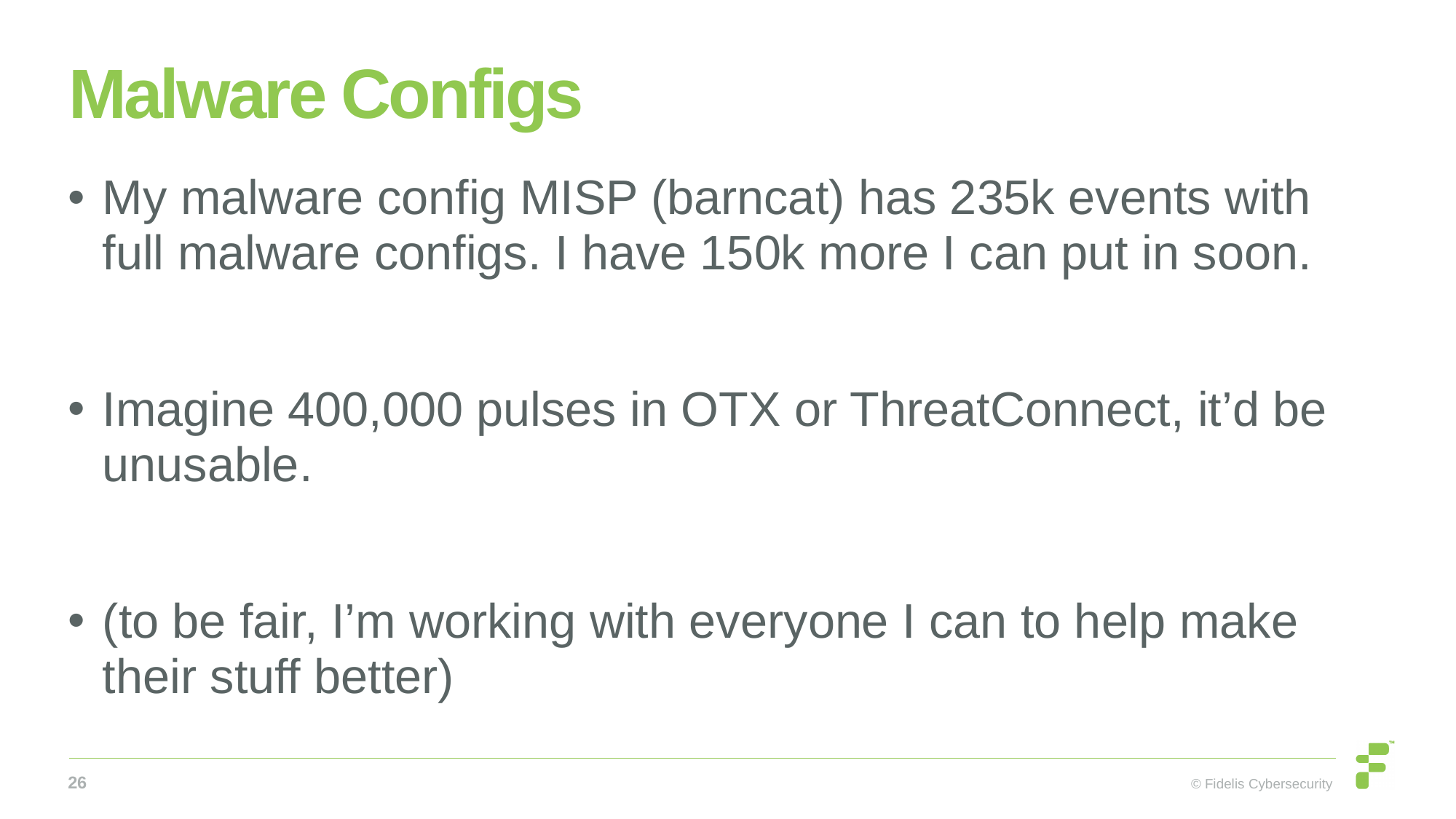

# Malware Configs
My malware config MISP (barncat) has 235k events with full malware configs. I have 150k more I can put in soon.

Imagine 400,000 pulses in OTX or ThreatConnect, it’d be unusable.

(to be fair, I’m working with everyone I can to help make their stuff better)
26